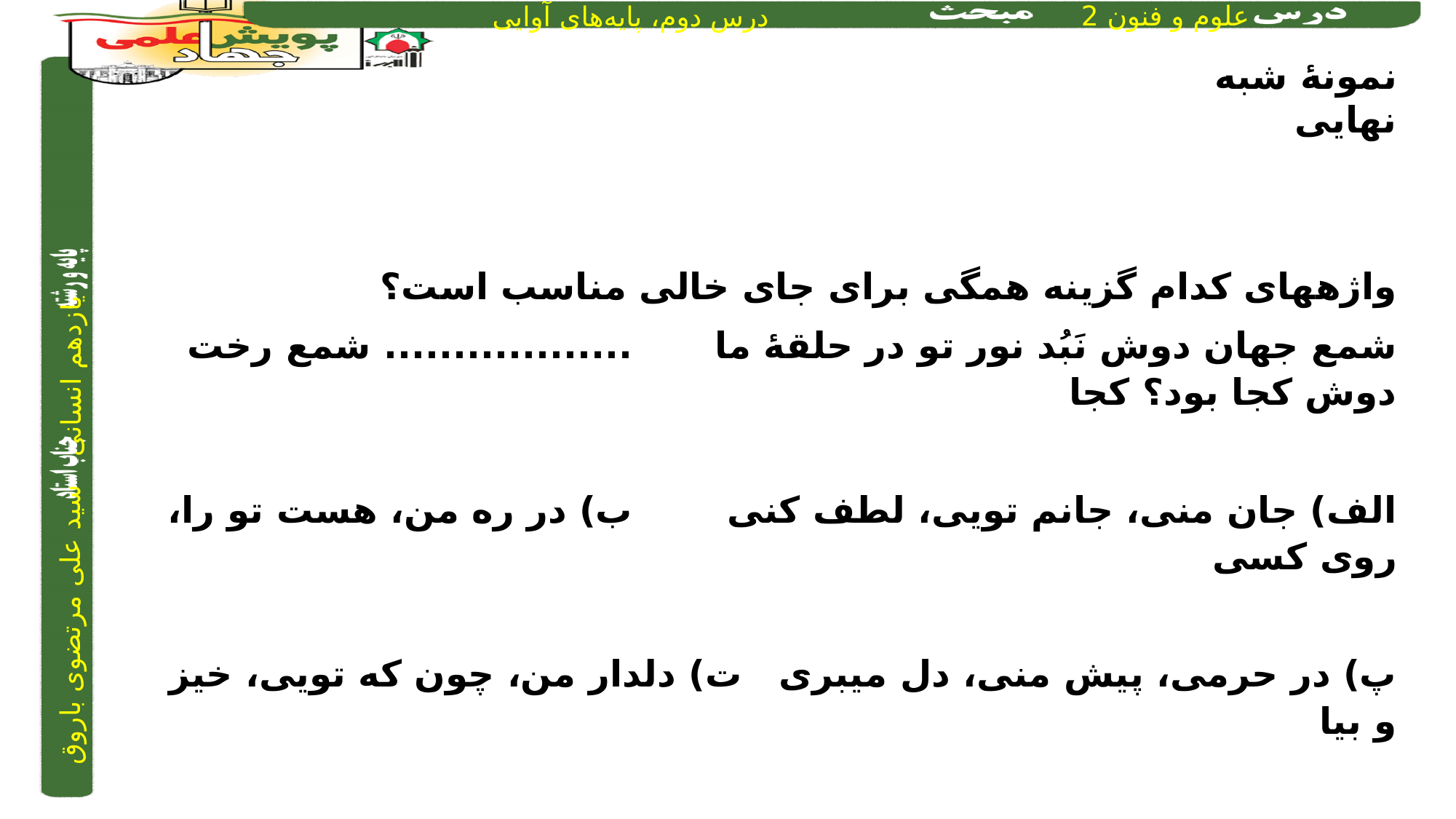

نمونۀ شبه نهایی
واژه­های کدام گزینه همگی برای جای خالی مناسب است؟
شمع جهان دوش نَبُد نور تو در حلقۀ ما		.................. شمع رخت دوش کجا بود؟ کجا

الف) جان منی، جانم تویی، لطف کنی	 	ب) در ره من، هست تو را، روی کسی

پ) در حرمی، پیش منی، دل می­بری		ت) دلدار من، چون که تویی، خیز و بیا

پاسخ: ب